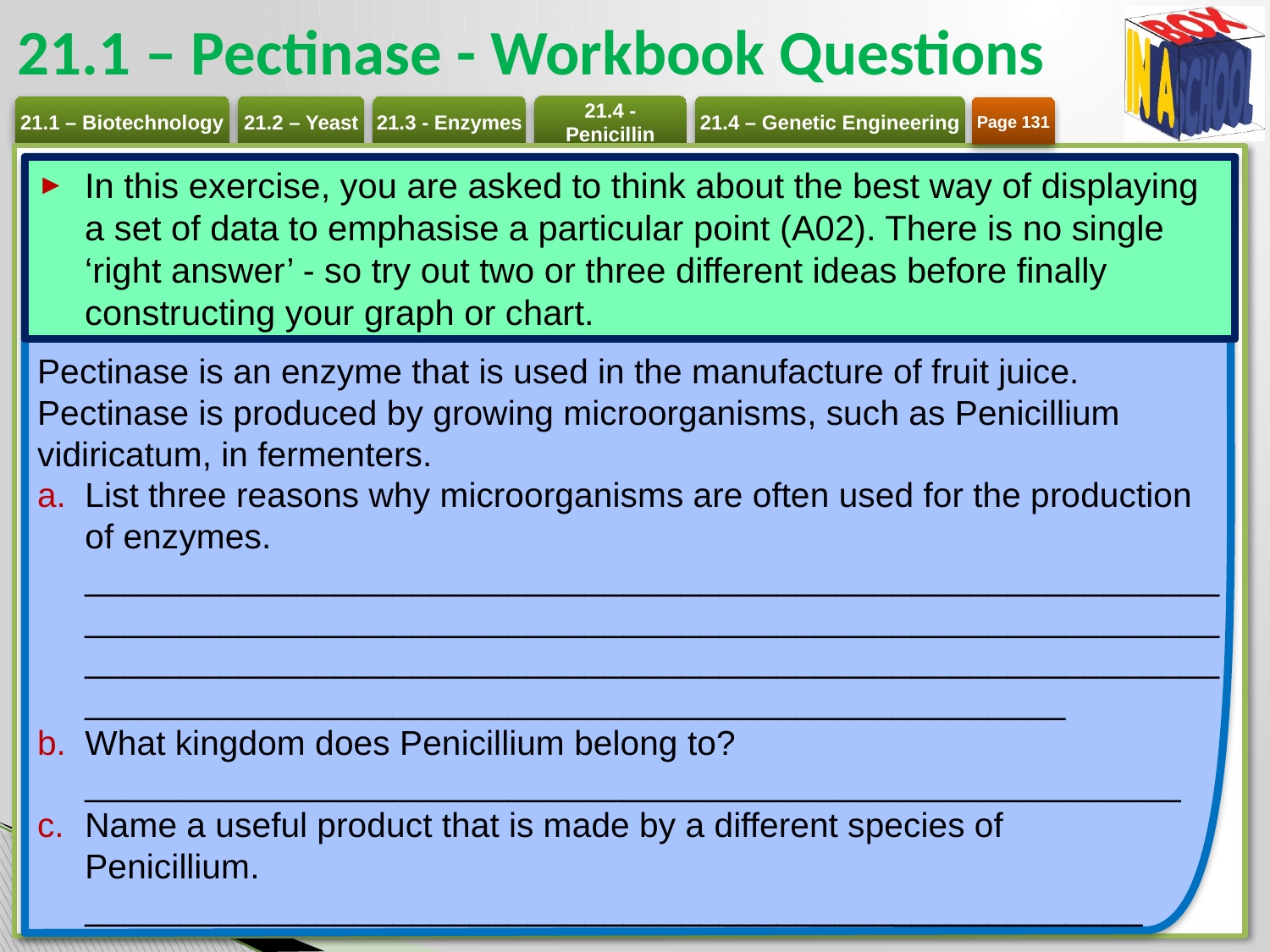

# 21.1 – Pectinase - Workbook Questions
Page 131
In this exercise, you are asked to think about the best way of displaying a set of data to emphasise a particular point (A02). There is no single ‘right answer’ - so try out two or three different ideas before finally constructing your graph or chart.
Pectinase is an enzyme that is used in the manufacture of fruit juice. Pectinase is produced by growing microorganisms, such as Penicillium vidiricatum, in fermenters.
List three reasons why microorganisms are often used for the production of enzymes.
____________________________________________________________________________________________________________________________________________________________________________________________________________________________________
What kingdom does Penicillium belong to?
_________________________________________________________
Name a useful product that is made by a different species of
Penicillium.
_______________________________________________________